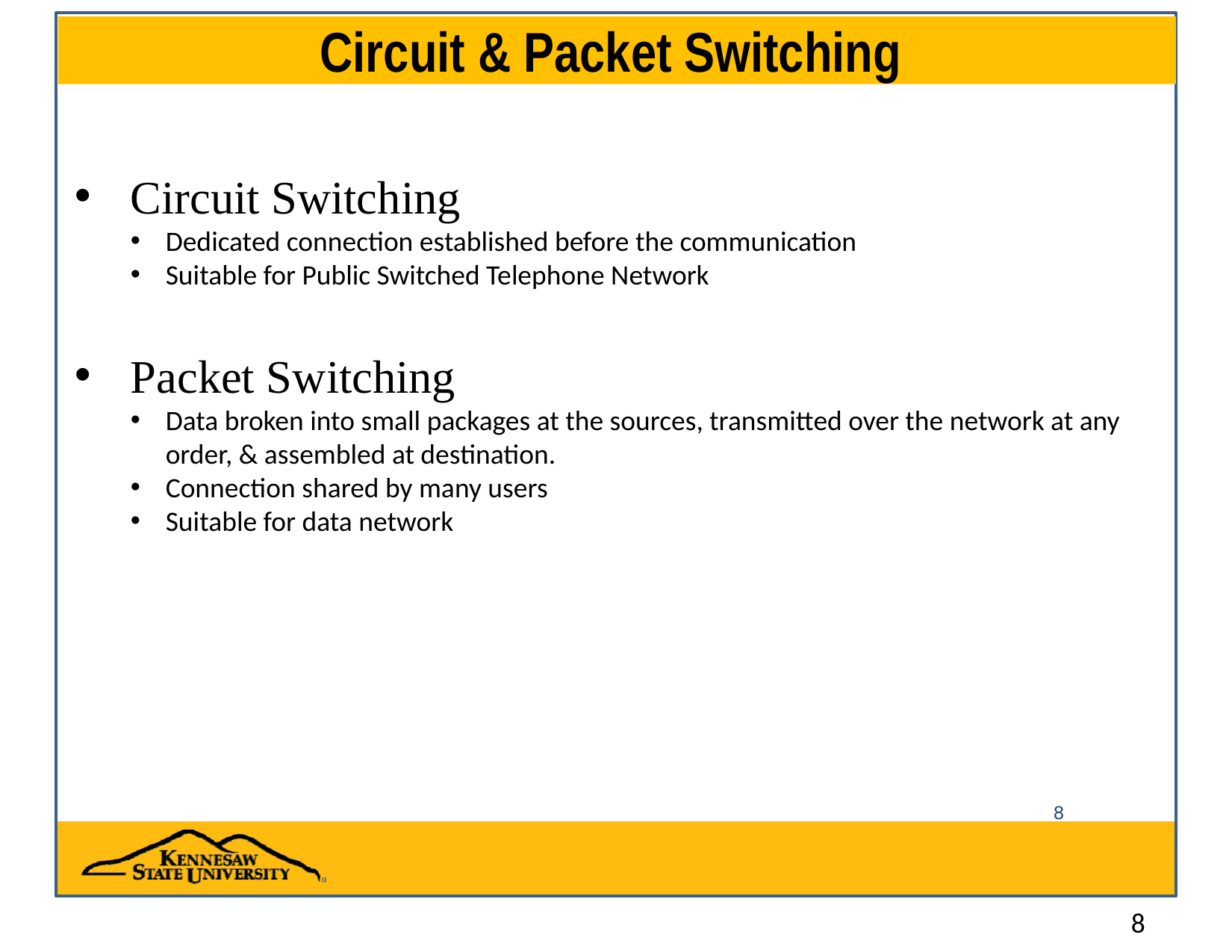

# Circuit & Packet Switching
Circuit Switching
Dedicated connection established before the communication
Suitable for Public Switched Telephone Network

Packet Switching
Data broken into small packages at the sources, transmitted over the network at any order, & assembled at destination.
Connection shared by many users
Suitable for data network
8